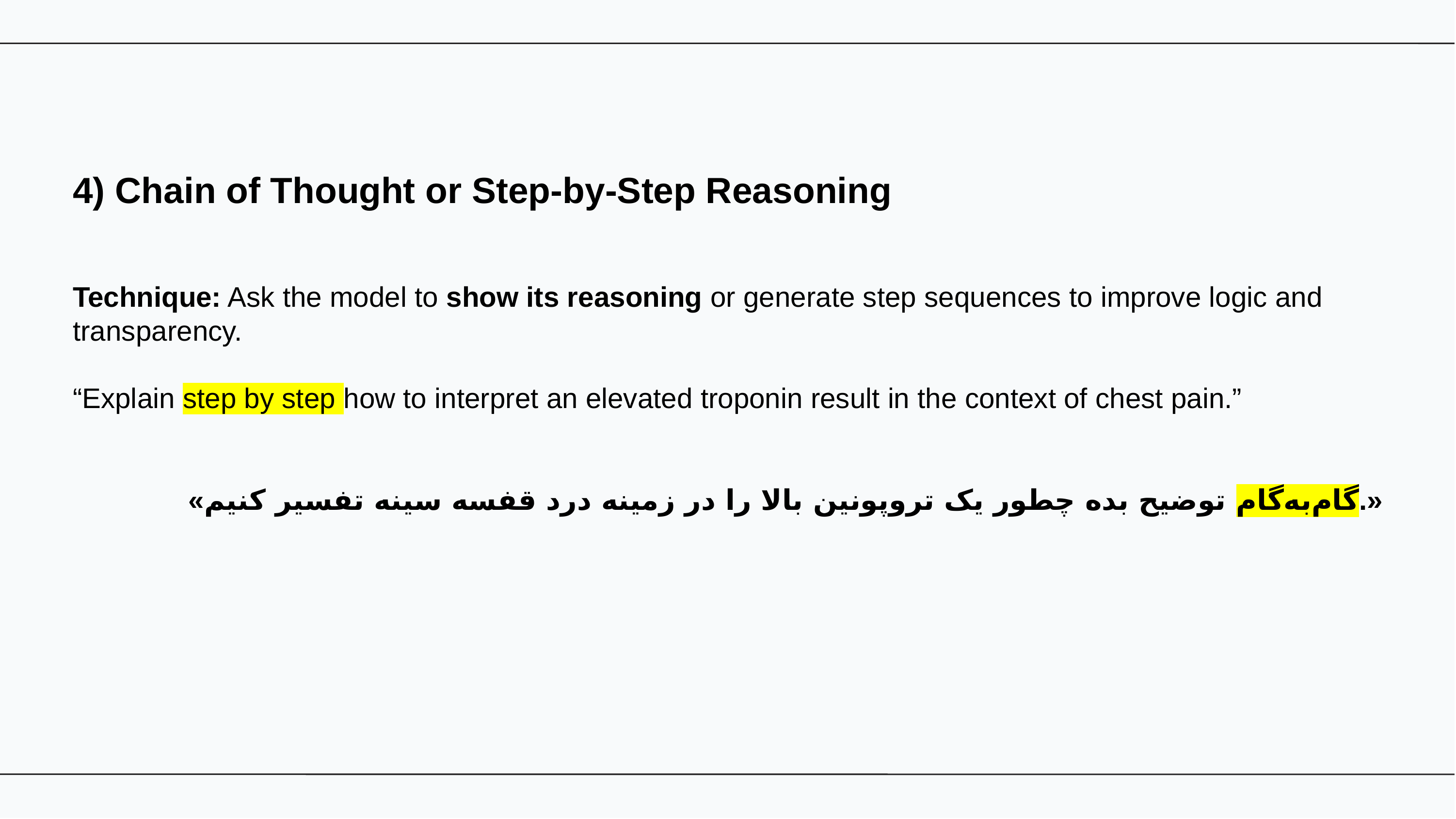

4) Chain of Thought or Step-by-Step Reasoning

Technique: Ask the model to show its reasoning or generate step sequences to improve logic and transparency.

“Explain step by step how to interpret an elevated troponin result in the context of chest pain.”

«گام‌به‌گام توضیح بده چطور یک تروپونین بالا را در زمینه درد قفسه سینه تفسیر کنیم.»